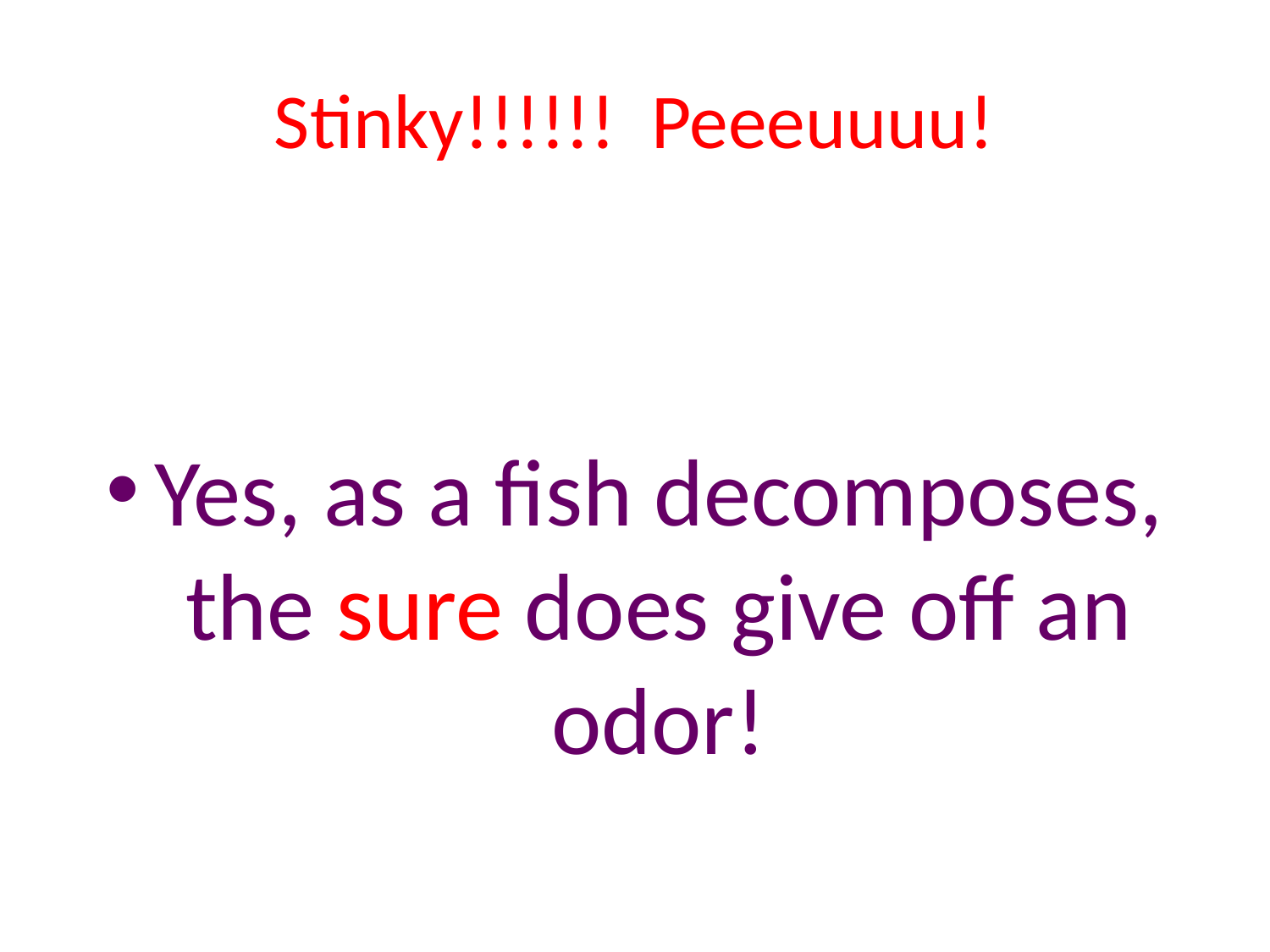

# Stinky!!!!!!  Peeeuuuu!

Yes, as a fish decomposes, the sure does give off an odor!